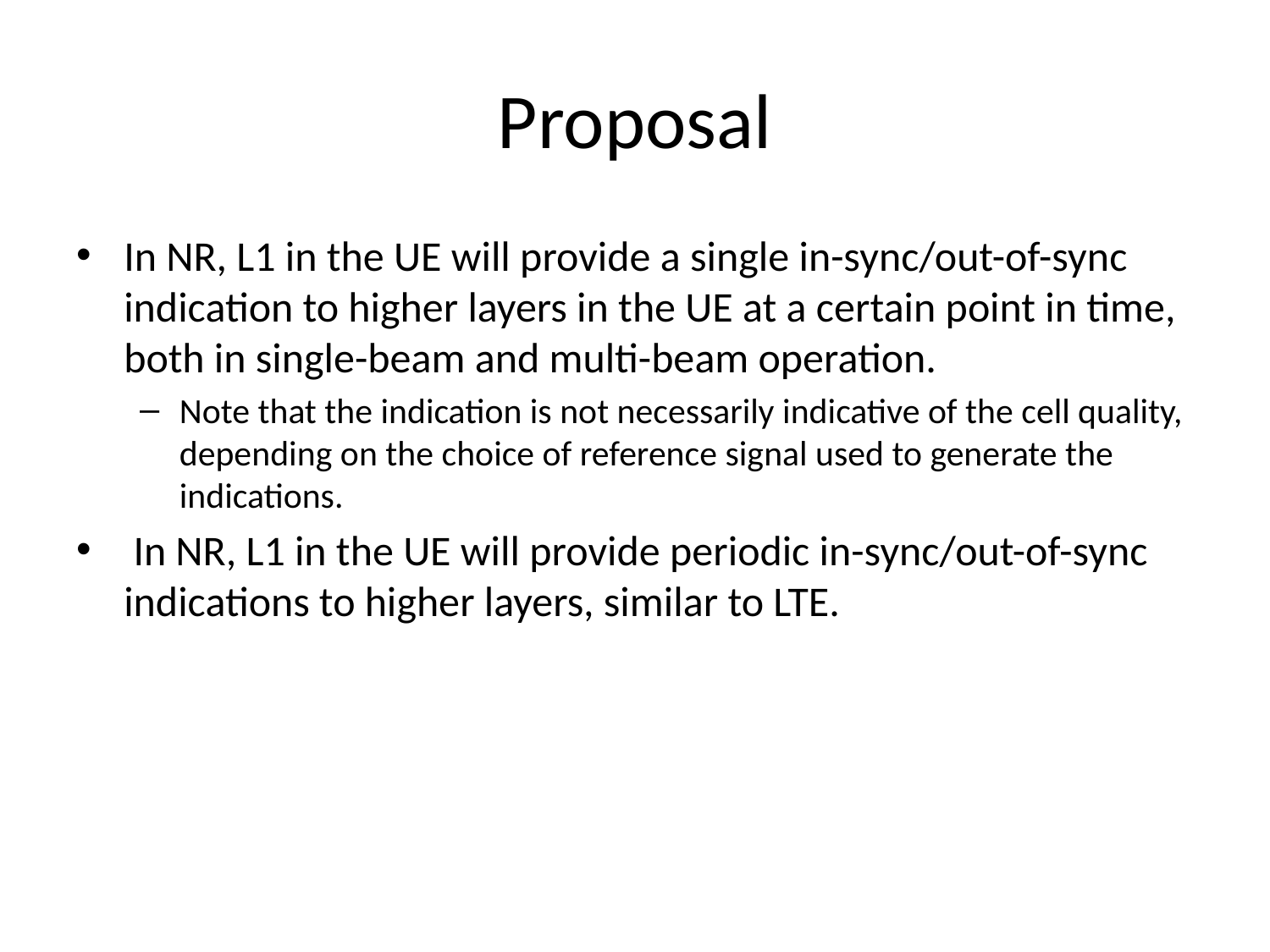

# Proposal
In NR, L1 in the UE will provide a single in-sync/out-of-sync indication to higher layers in the UE at a certain point in time, both in single-beam and multi-beam operation.
Note that the indication is not necessarily indicative of the cell quality, depending on the choice of reference signal used to generate the indications.
 In NR, L1 in the UE will provide periodic in-sync/out-of-sync indications to higher layers, similar to LTE.